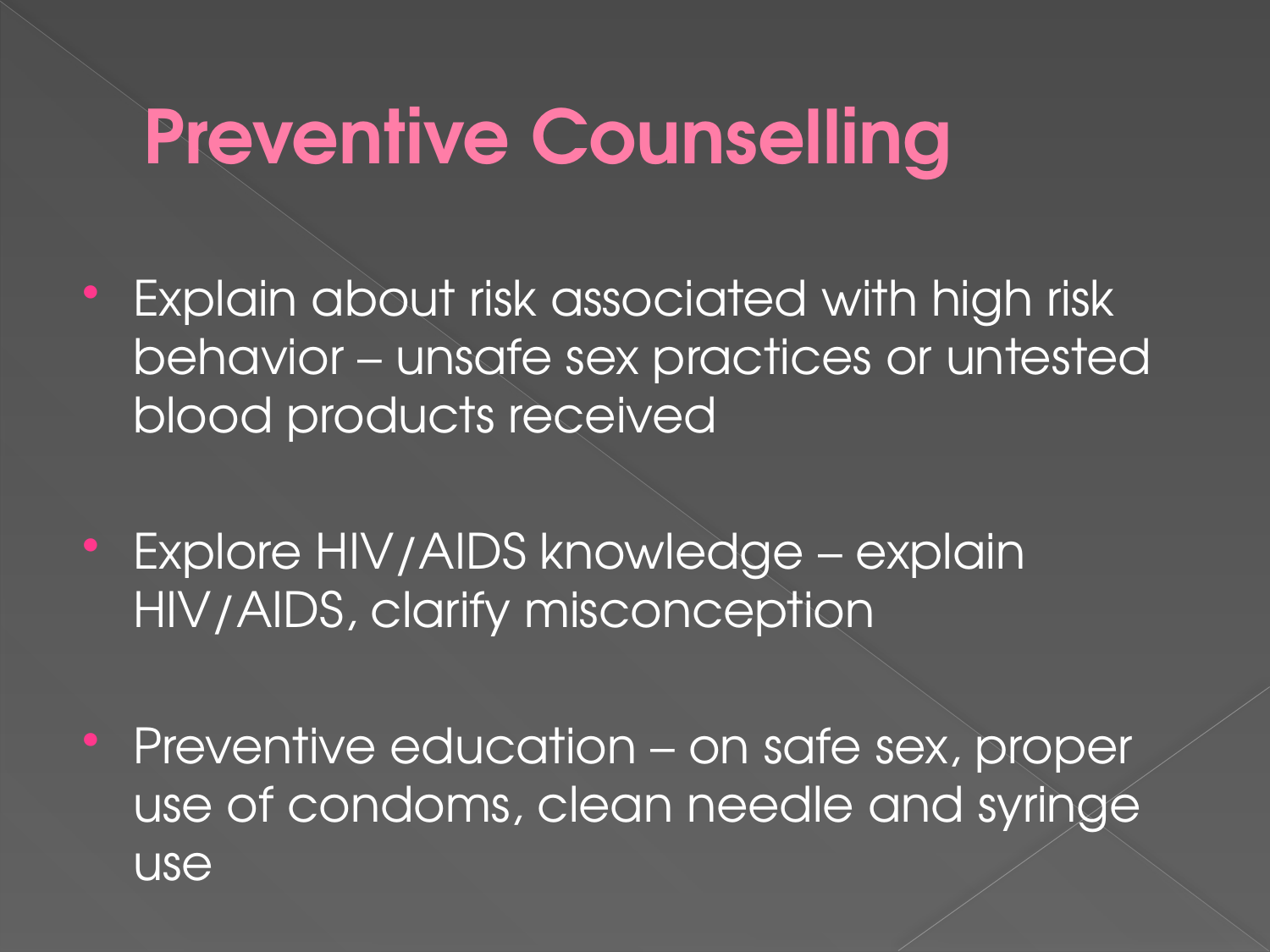

# Preventive Counselling
Explain about risk associated with high risk behavior – unsafe sex practices or untested blood products received

Explore HIV/AIDS knowledge – explain HIV/AIDS, clarify misconception

Preventive education – on safe sex, proper use of condoms, clean needle and syringe use